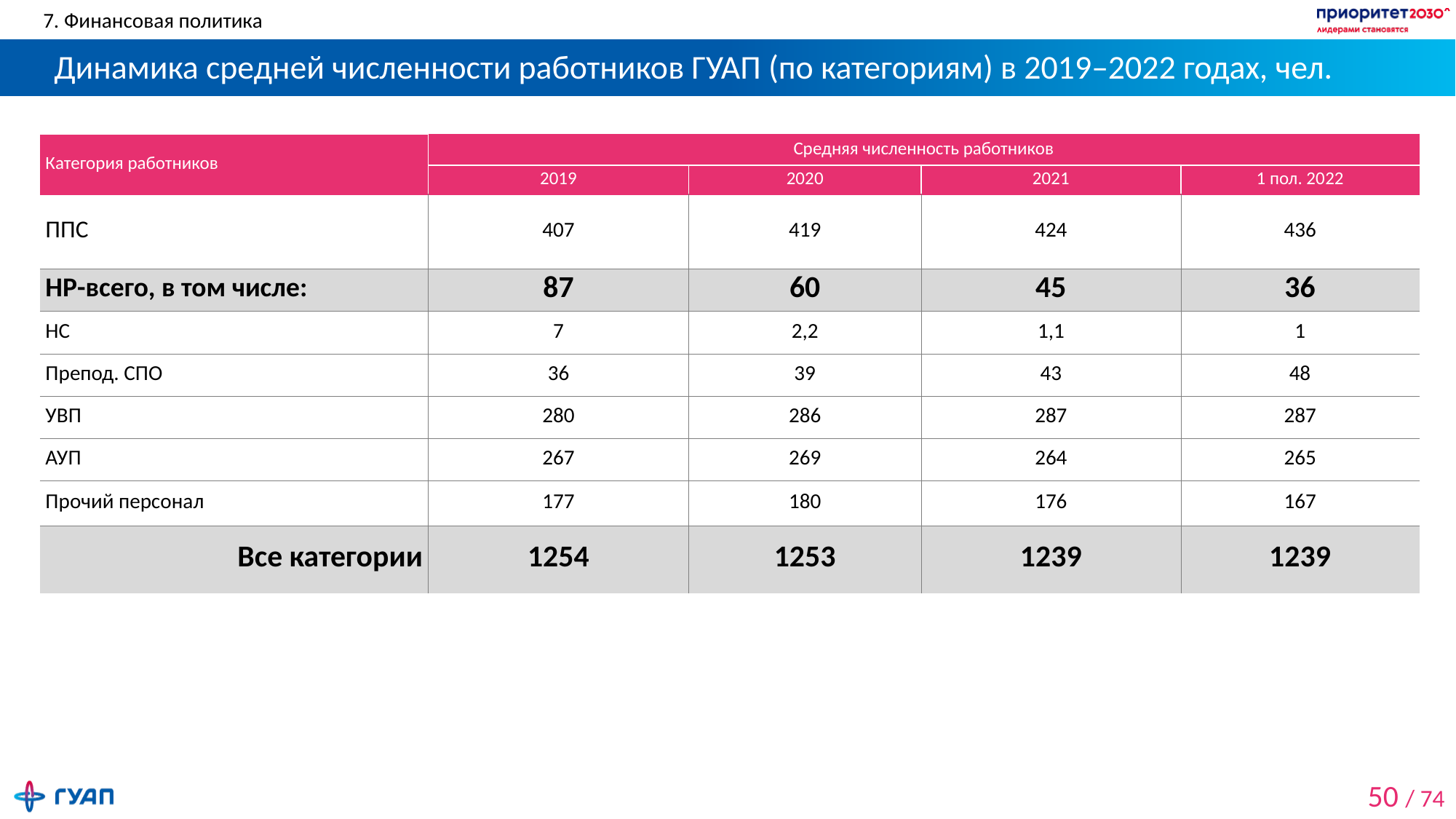

7. Финансовая политика
# Динамика средней численности работников ГУАП (по категориям) в 2019–2022 годах, чел.
| Категория работников | Средняя численность работников |  |  |  |
| --- | --- | --- | --- | --- |
|  | 2019 | 2020 | 2021 | 1 пол. 2022 |
| ППС | 407 | 419 | 424 | 436 |
| НР-всего, в том числе: | 87 | 60 | 45 | 36 |
| НС | 7 | 2,2 | 1,1 | 1 |
| Препод. СПО | 36 | 39 | 43 | 48 |
| УВП | 280 | 286 | 287 | 287 |
| АУП | 267 | 269 | 264 | 265 |
| Прочий персонал | 177 | 180 | 176 | 167 |
| Все категории | 1254 | 1253 | 1239 | 1239 |